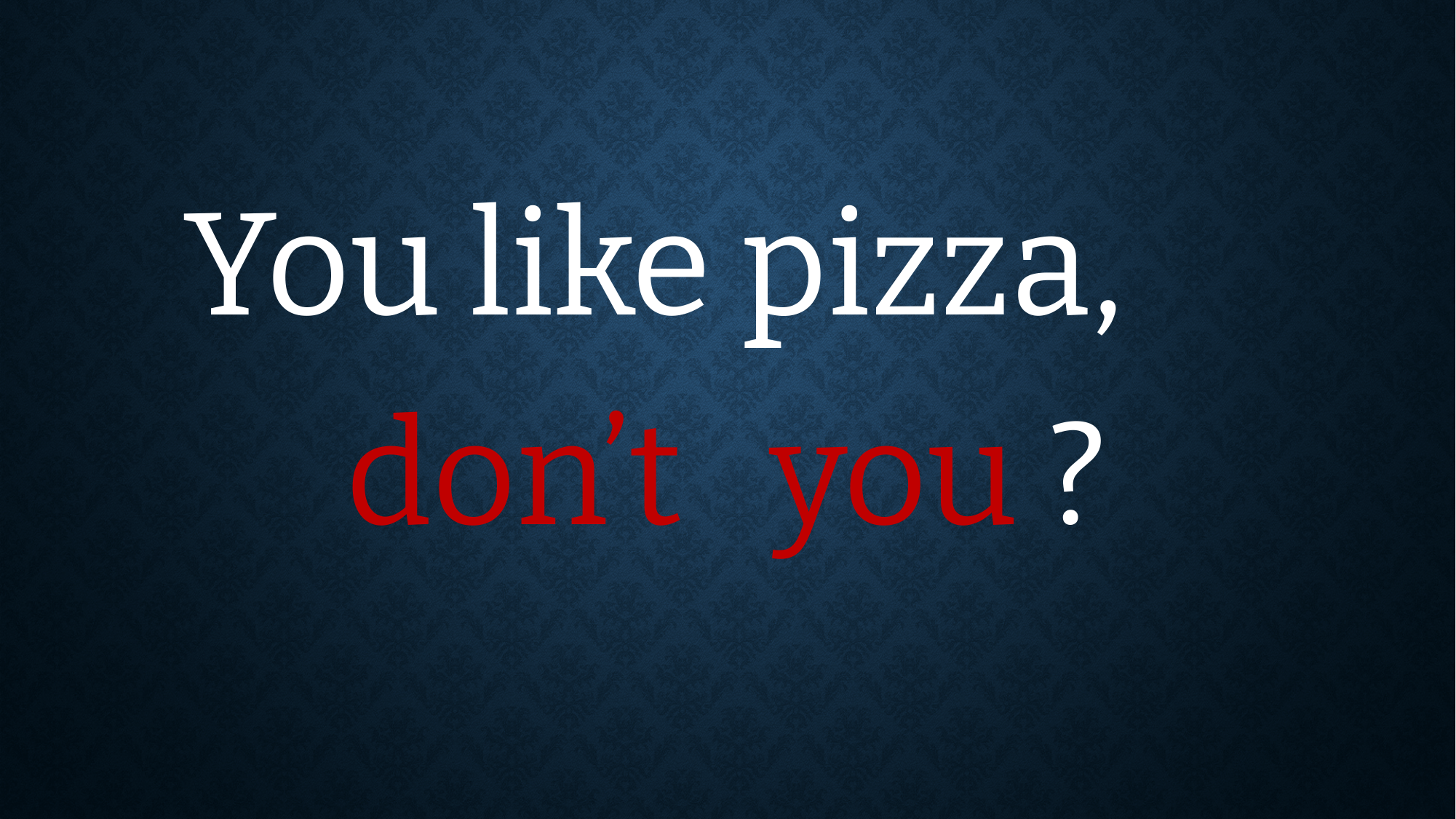

#
You like pizza,      don’t   you ?